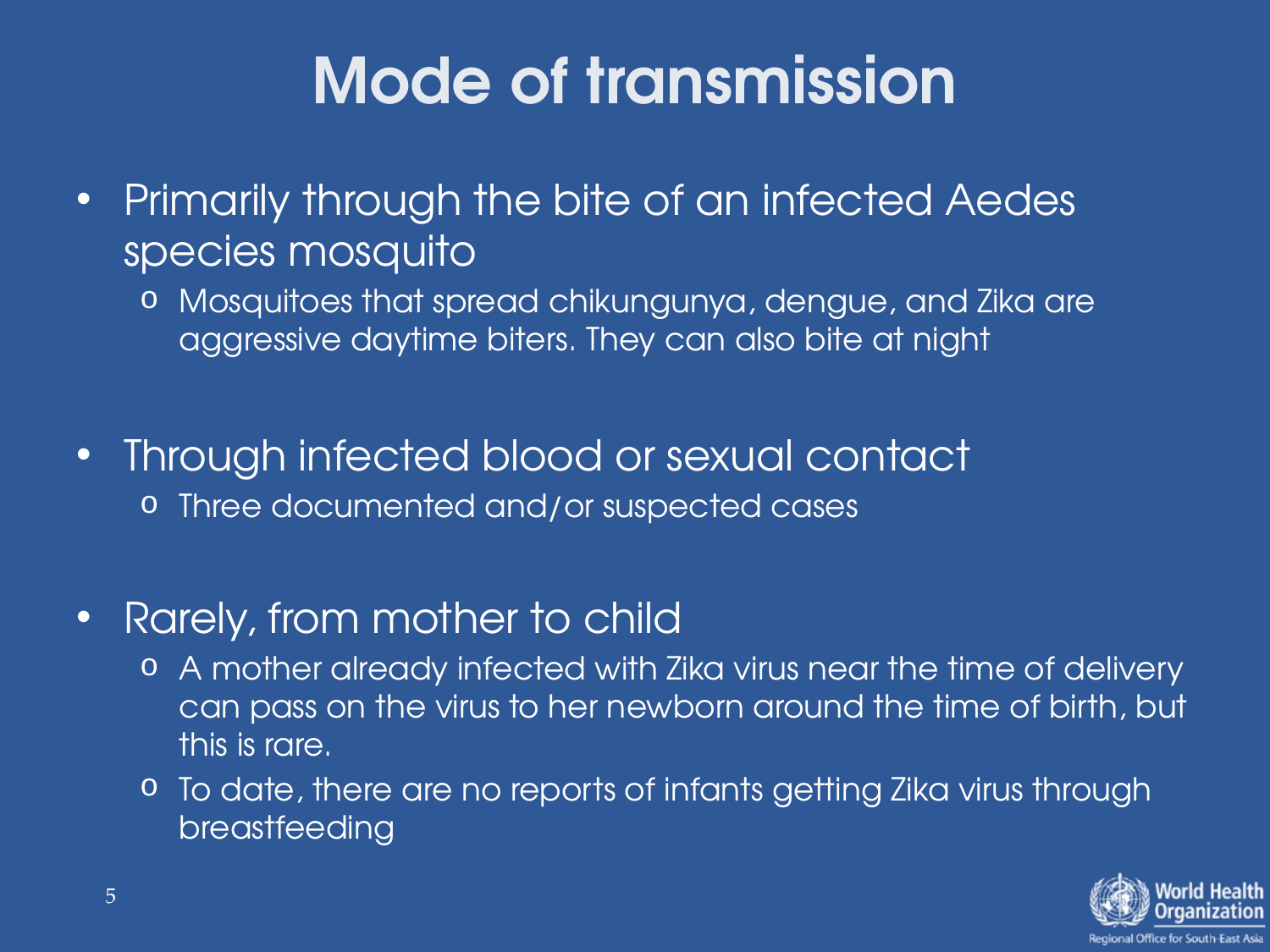

# Mode of transmission
Primarily through the bite of an infected Aedes species mosquito
Mosquitoes that spread chikungunya, dengue, and Zika are aggressive daytime biters. They can also bite at night

Through infected blood or sexual contact
Three documented and/or suspected cases

Rarely, from mother to child
A mother already infected with Zika virus near the time of delivery can pass on the virus to her newborn around the time of birth, but this is rare.
To date, there are no reports of infants getting Zika virus through breastfeeding